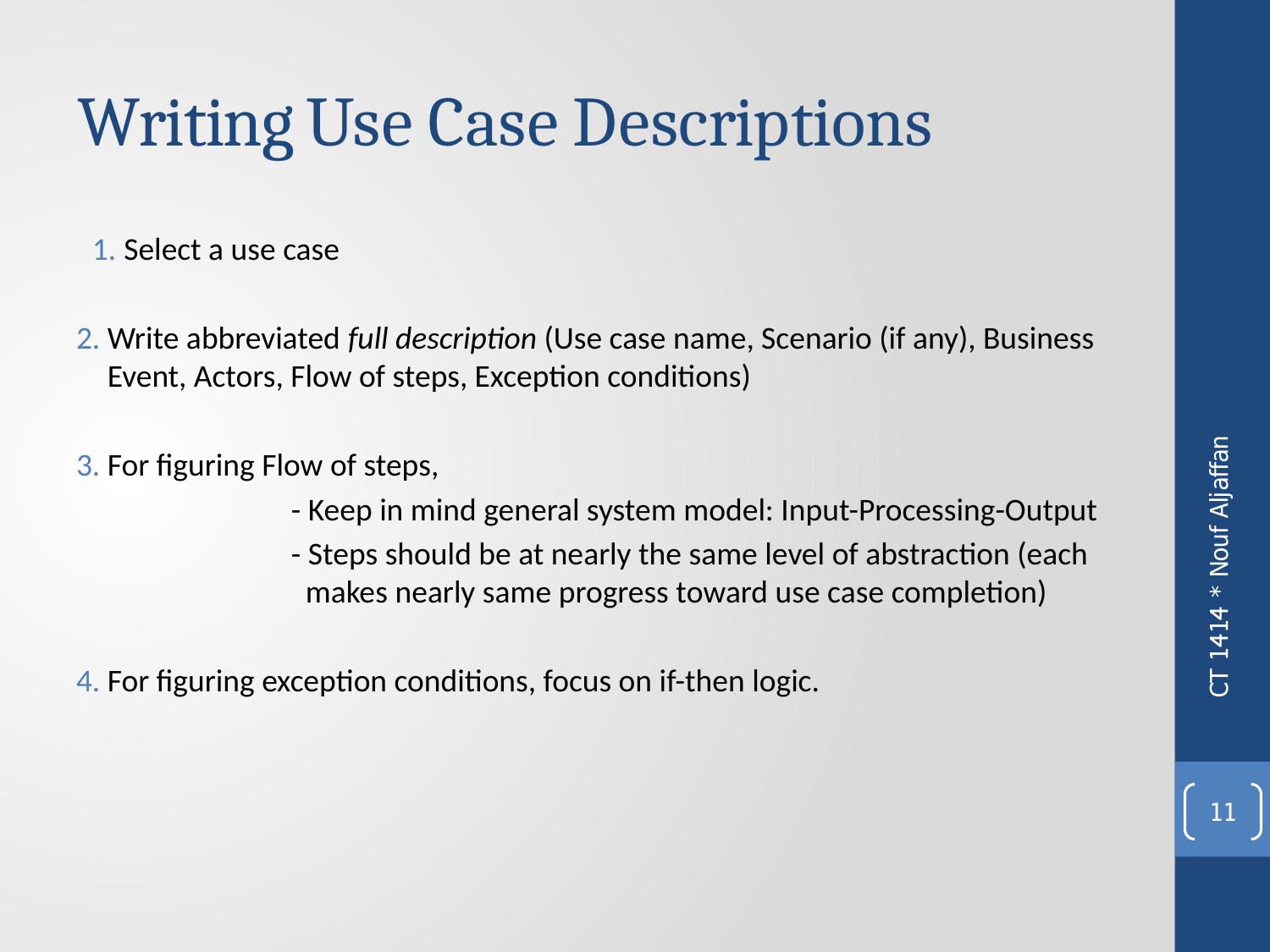

# Writing Use Case Descriptions
Select a use case

Write abbreviated full description (Use case name, Scenario (if any), Business Event, Actors, Flow of steps, Exception conditions)

For figuring Flow of steps,
	- Keep in mind general system model: Input-Processing-Output
	- Steps should be at nearly the same level of abstraction (each    	  makes nearly same progress toward use case completion)

For figuring exception conditions, focus on if-then logic.

CT 1414 * Nouf Aljaffan
11